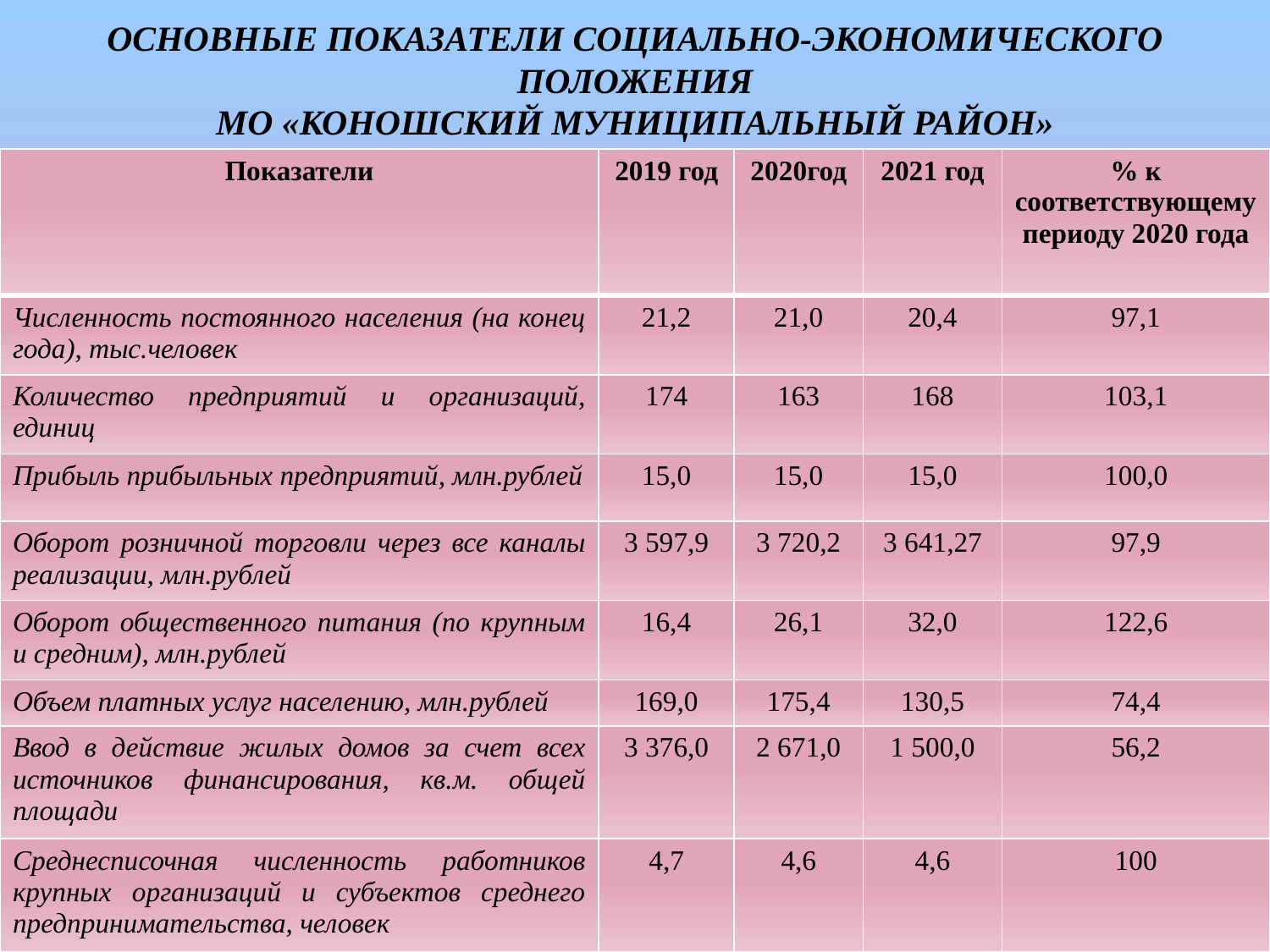

# ОСНОВНЫЕ ПОКАЗАТЕЛИ СОЦИАЛЬНО-ЭКОНОМИЧЕСКОГО ПОЛОЖЕНИЯ МО «КОНОШСКИЙ МУНИЦИПАЛЬНЫЙ РАЙОН»
| Показатели | 2019 год | 2020год | 2021 год | % к соответствующему периоду 2020 года |
| --- | --- | --- | --- | --- |
| Численность постоянного населения (на конец года), тыс.человек | 21,2 | 21,0 | 20,4 | 97,1 |
| Количество предприятий и организаций, единиц | 174 | 163 | 168 | 103,1 |
| Прибыль прибыльных предприятий, млн.рублей | 15,0 | 15,0 | 15,0 | 100,0 |
| Оборот розничной торговли через все каналы реализации, млн.рублей | 3 597,9 | 3 720,2 | 3 641,27 | 97,9 |
| Оборот общественного питания (по крупным и средним), млн.рублей | 16,4 | 26,1 | 32,0 | 122,6 |
| Объем платных услуг населению, млн.рублей | 169,0 | 175,4 | 130,5 | 74,4 |
| Ввод в действие жилых домов за счет всех источников финансирования, кв.м. общей площади | 3 376,0 | 2 671,0 | 1 500,0 | 56,2 |
| Среднесписочная численность работников крупных организаций и субъектов среднего предпринимательства, человек | 4,7 | 4,6 | 4,6 | 100 |